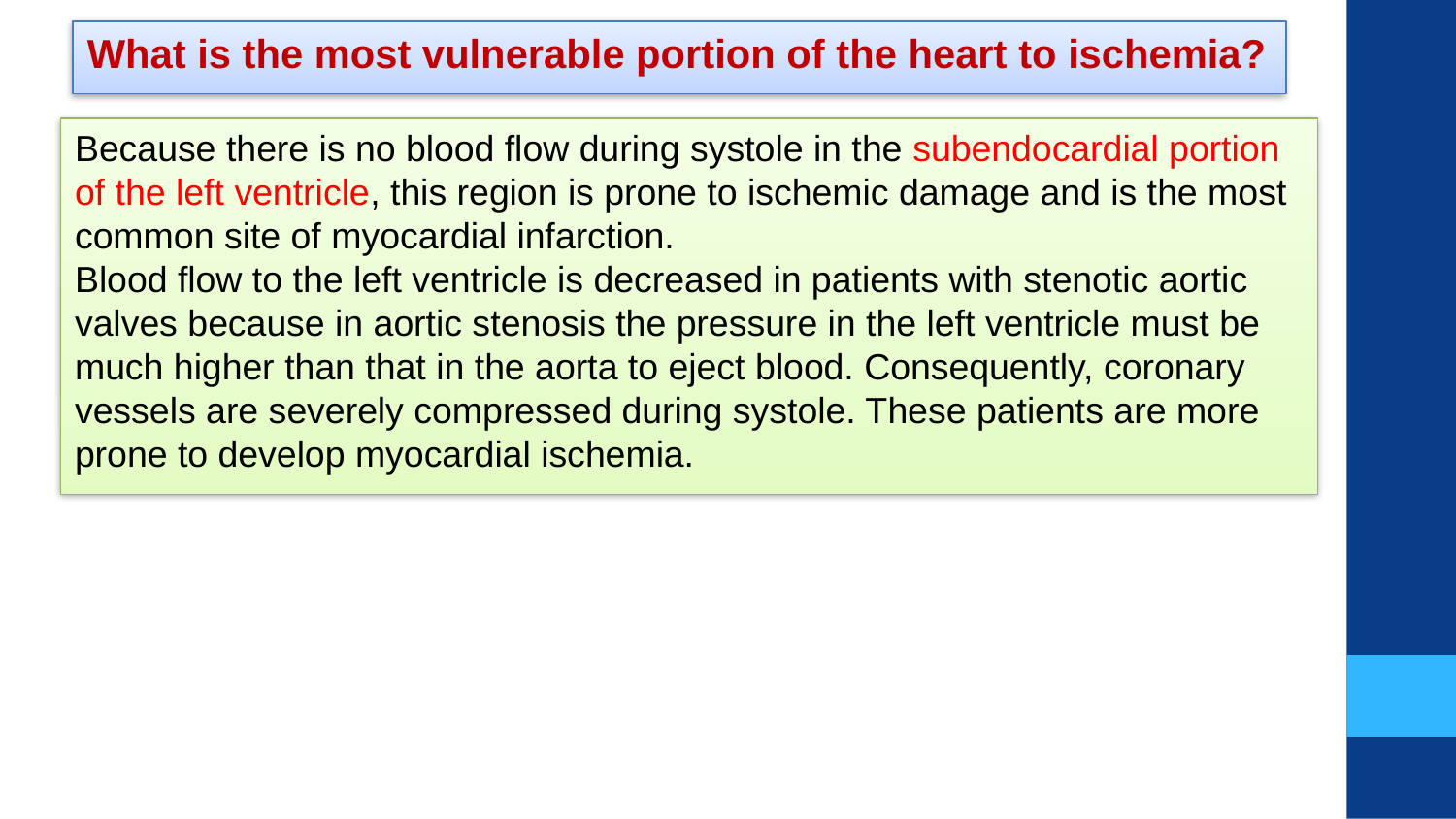

What is the most vulnerable portion of the heart to ischemia?

Because there is no blood flow during systole in the subendocardial portion of the left ventricle, this region is prone to ischemic damage and is the most common site of myocardial infarction.
Blood flow to the left ventricle is decreased in patients with stenotic aortic valves because in aortic stenosis the pressure in the left ventricle must be much higher than that in the aorta to eject blood. Consequently, coronary vessels are severely compressed during systole. These patients are more prone to develop myocardial ischemia.

i
.